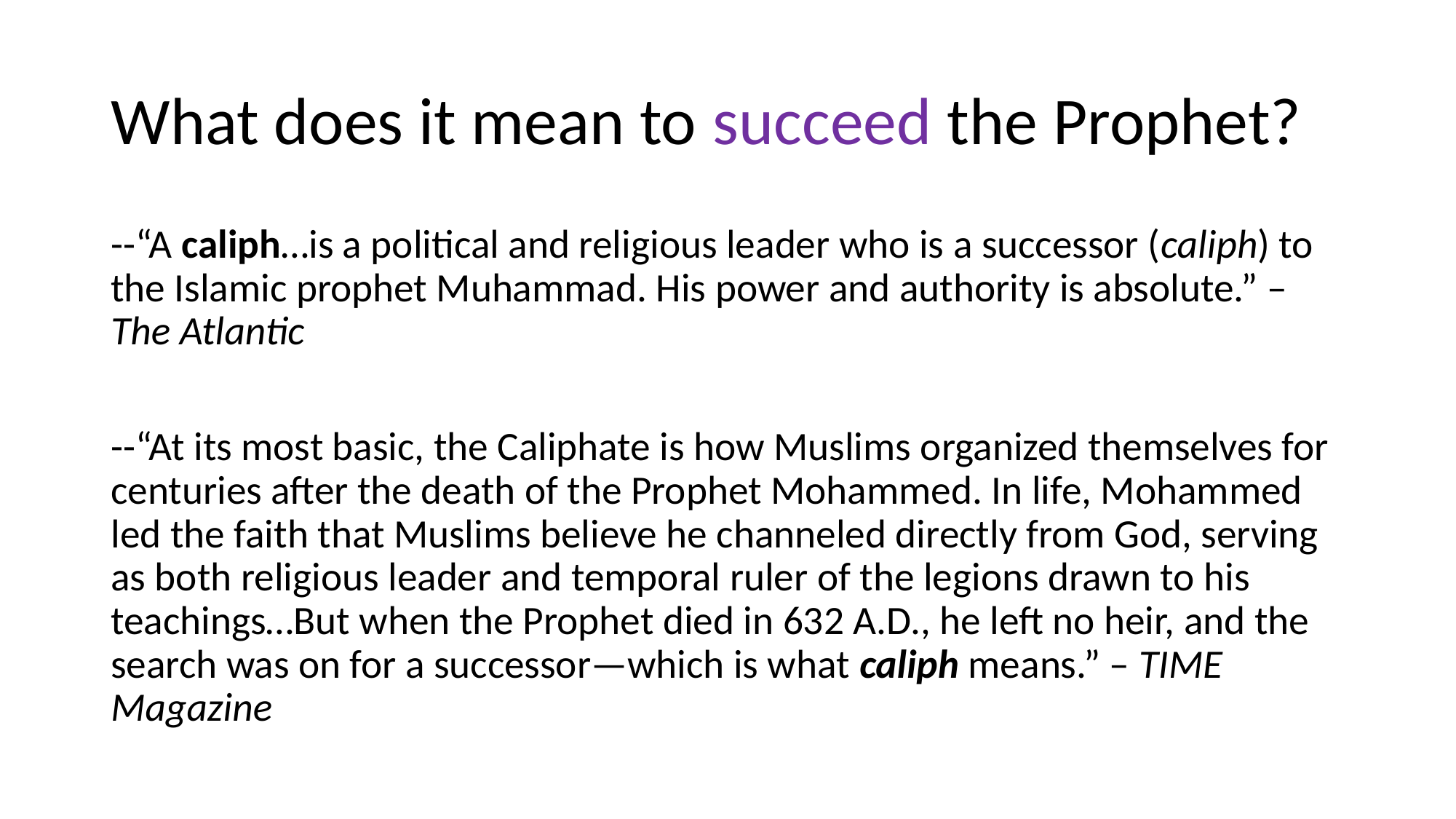

# What does it mean to succeed the Prophet?
--“A caliph…is a political and religious leader who is a successor (caliph) to the Islamic prophet Muhammad. His power and authority is absolute.” – The Atlantic

--“At its most basic, the Caliphate is how Muslims organized themselves for centuries after the death of the Prophet Mohammed. In life, Mohammed led the faith that Muslims believe he channeled directly from God, serving as both religious leader and temporal ruler of the legions drawn to his teachings…But when the Prophet died in 632 A.D., he left no heir, and the search was on for a successor—which is what caliph means.” – TIME Magazine